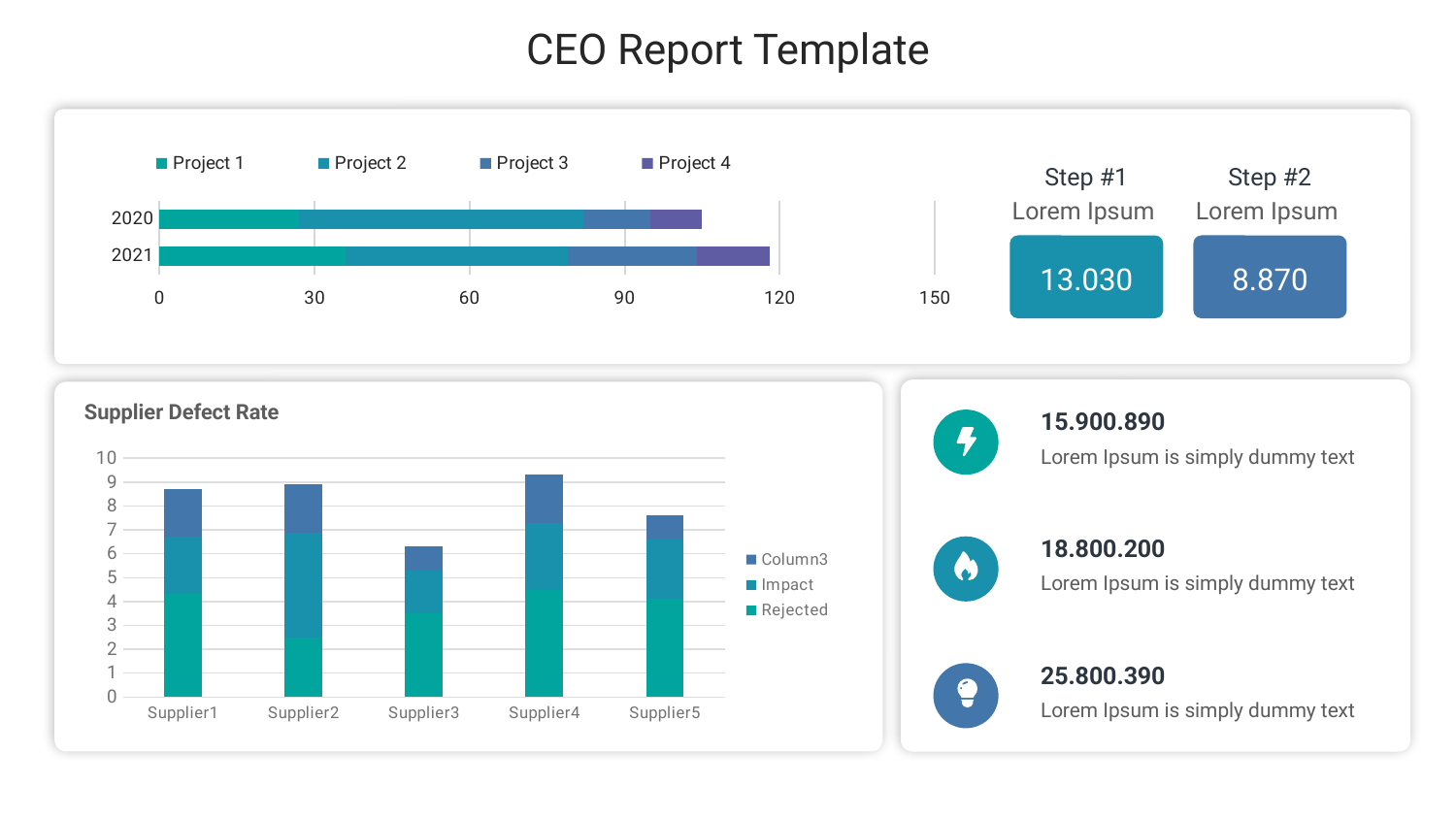

CEO Report Template

### Chart

| Category | Project 1 | Project 2 | Project 3 | Project 4 |
|---|---|---|---|---|
| 2020 | 27.0 | 55.0 | 13.0 | 10.0 |
| 2021 | 36.0 | 43.0 | 25.0 | 14.0 |
Step #1
Step #2
Lorem Ipsum
Lorem Ipsum

13.030
8.870

Supplier Defect Rate
15.900.890

Lorem Ipsum is simply dummy text

### Chart

| Category | Rejected | Impact | Column3 |
|---|---|---|---|
| Supplier1 | 4.3 | 2.4 | 2.0 |
| Supplier2 | 2.5 | 4.4 | 2.0 |
| Supplier3 | 3.5 | 1.8 | 1.0 |
| Supplier4 | 4.5 | 2.8 | 2.0 |
| Supplier5 | 4.1 | 2.5 | 1.0 |
18.800.200

Lorem Ipsum is simply dummy text
25.800.390

Lorem Ipsum is simply dummy text